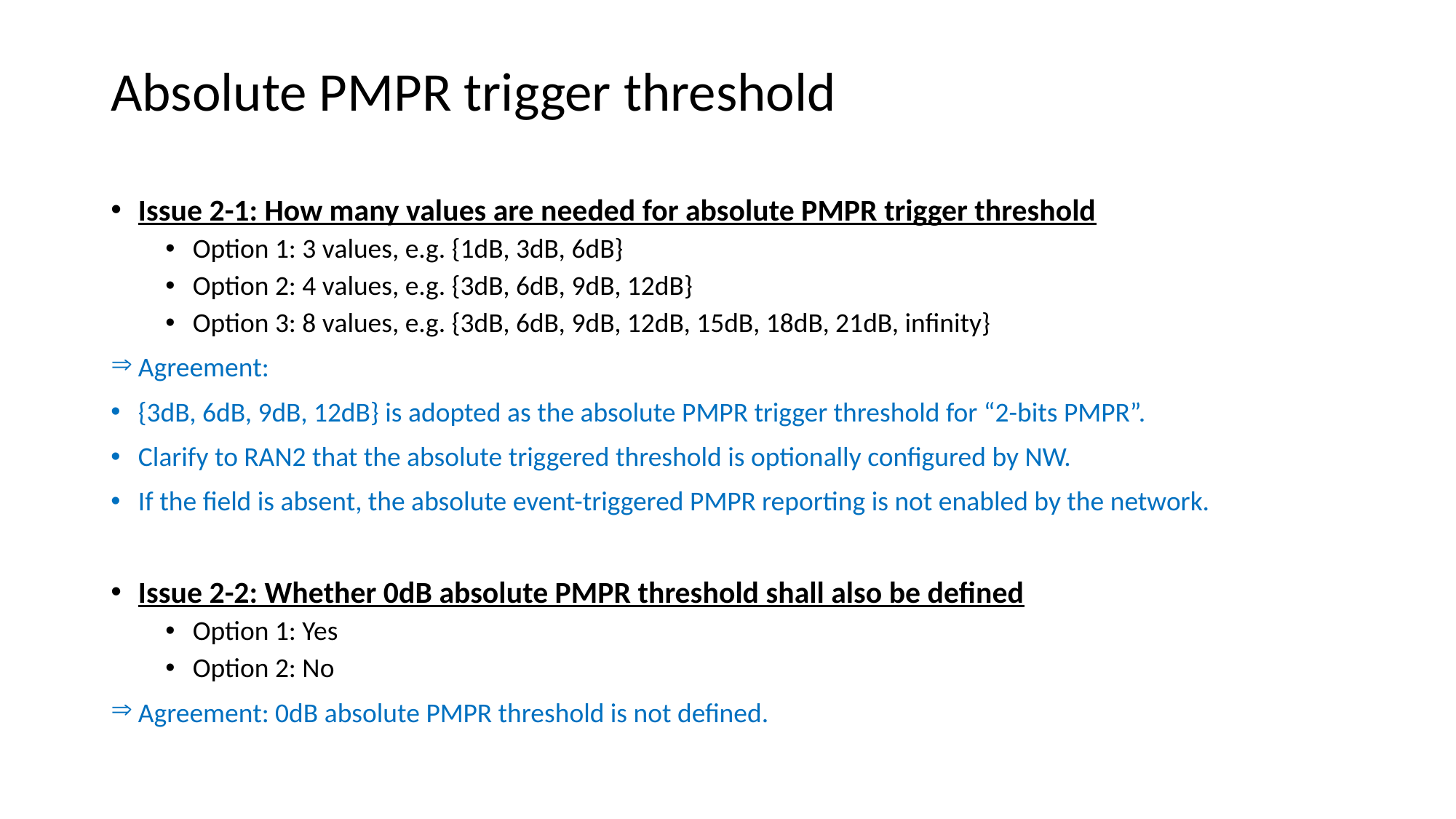

# Absolute PMPR trigger threshold
Issue 2-1: How many values are needed for absolute PMPR trigger threshold
Option 1: 3 values, e.g. {1dB, 3dB, 6dB}
Option 2: 4 values, e.g. {3dB, 6dB, 9dB, 12dB}
Option 3: 8 values, e.g. {3dB, 6dB, 9dB, 12dB, 15dB, 18dB, 21dB, infinity}
Agreement:
{3dB, 6dB, 9dB, 12dB} is adopted as the absolute PMPR trigger threshold for “2-bits PMPR”.
Clarify to RAN2 that the absolute triggered threshold is optionally configured by NW.
If the field is absent, the absolute event-triggered PMPR reporting is not enabled by the network.

Issue 2-2: Whether 0dB absolute PMPR threshold shall also be defined
Option 1: Yes
Option 2: No
Agreement: 0dB absolute PMPR threshold is not defined.